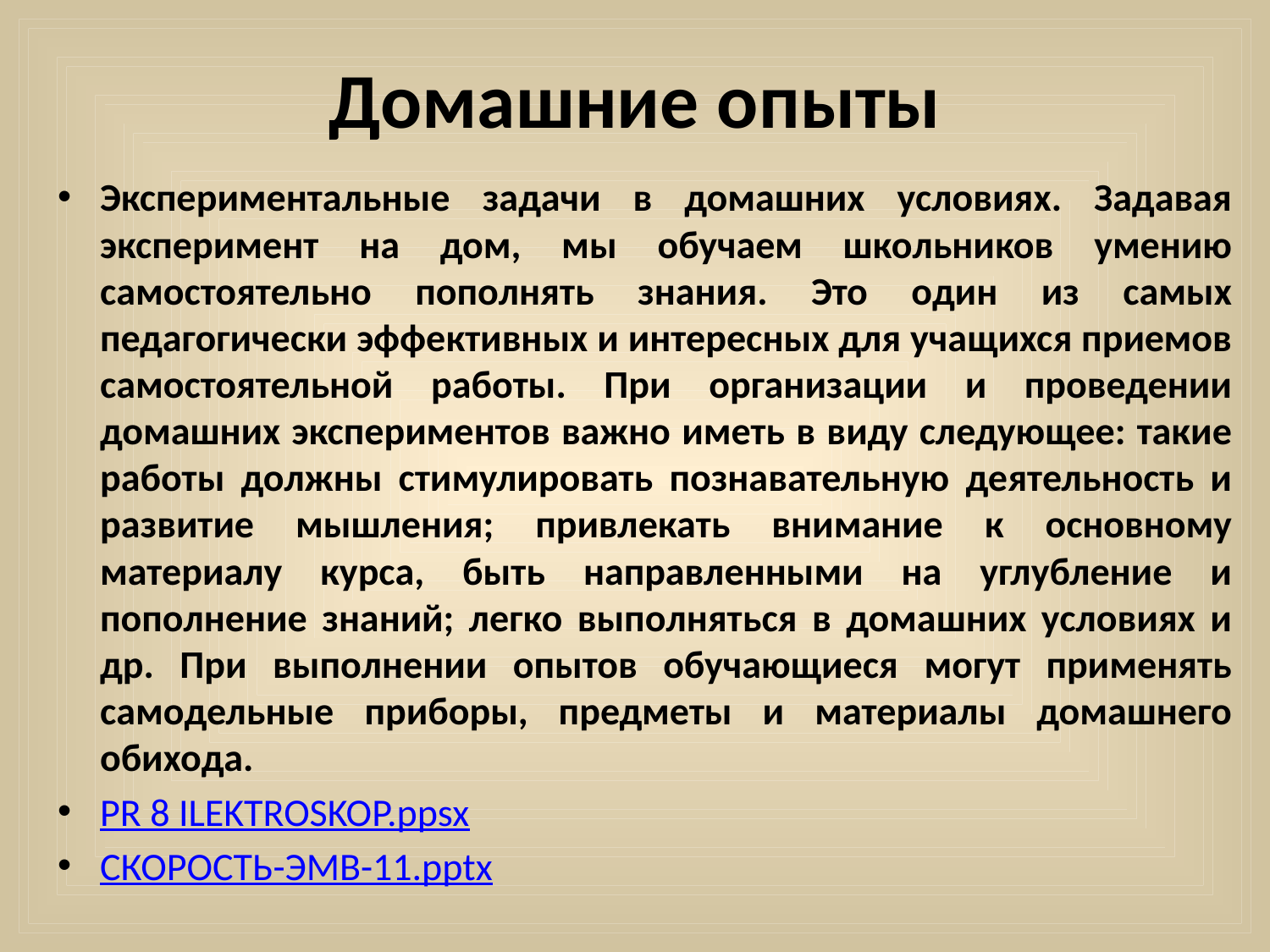

# Домашние опыты
Экспериментальные задачи в домашних условиях. Задавая эксперимент на дом, мы обучаем школьников умению самостоятельно пополнять знания. Это один из самых педагогически эффективных и интересных для учащихся приемов самостоятельной работы. При организации и проведении домашних экспериментов важно иметь в виду следующее: такие работы должны стимулировать познавательную деятельность и развитие мышления; привлекать внимание к основному материалу курса, быть направленными на углубление и пополнение знаний; легко выполняться в домашних условиях и др. При выполнении опытов обучающиеся могут применять самодельные приборы, предметы и материалы домашнего обихода.
PR 8 ILEKTROSKOP.ppsx
СКОРОСТЬ-ЭМВ-11.pptx